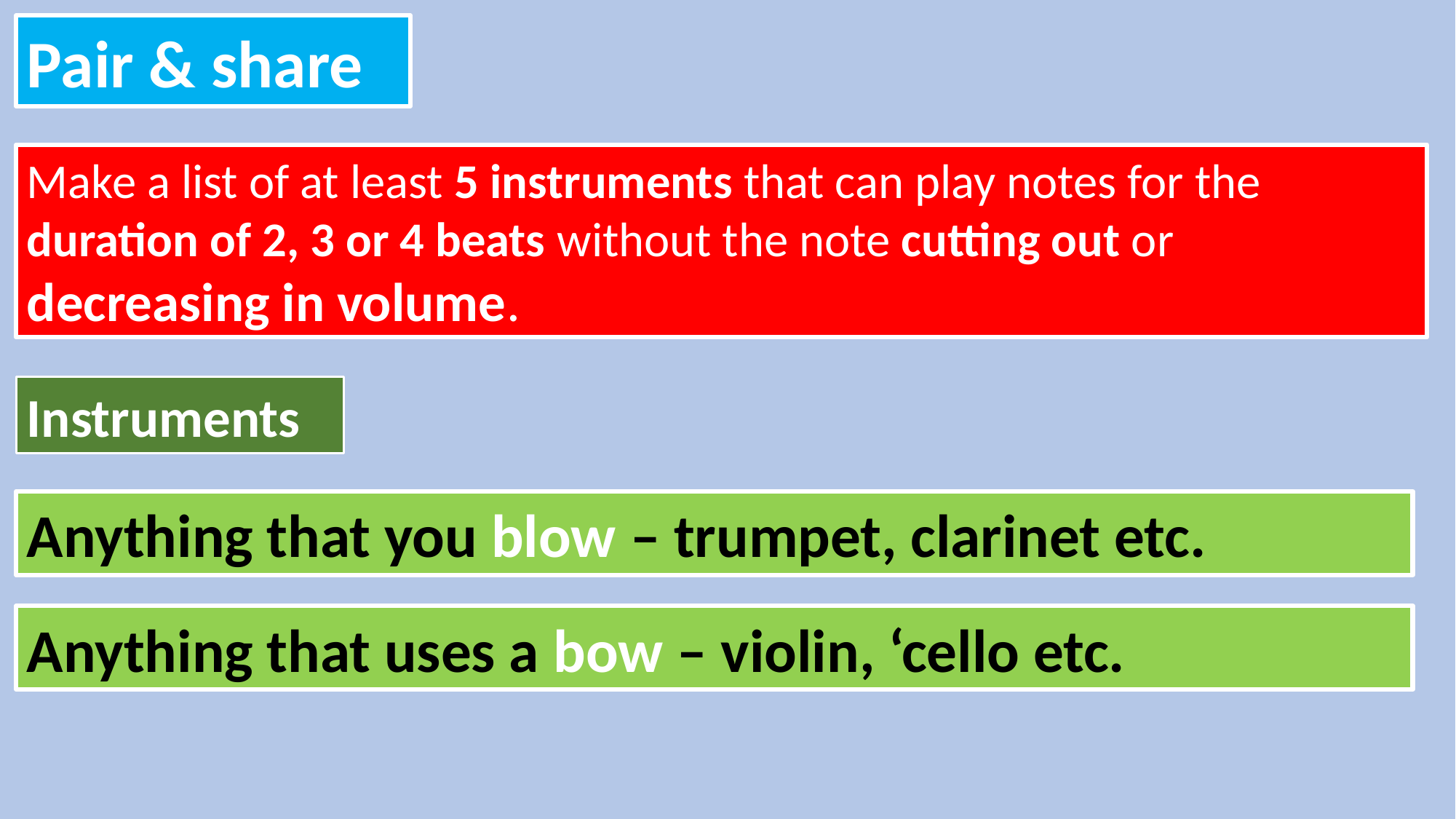

Pair & share
Make a list of at least 5 instruments that can play notes for the duration of 2, 3 or 4 beats without the note cutting out or decreasing in volume.
Instruments
Anything that you blow – trumpet, clarinet etc.
Anything that uses a bow – violin, ‘cello etc.